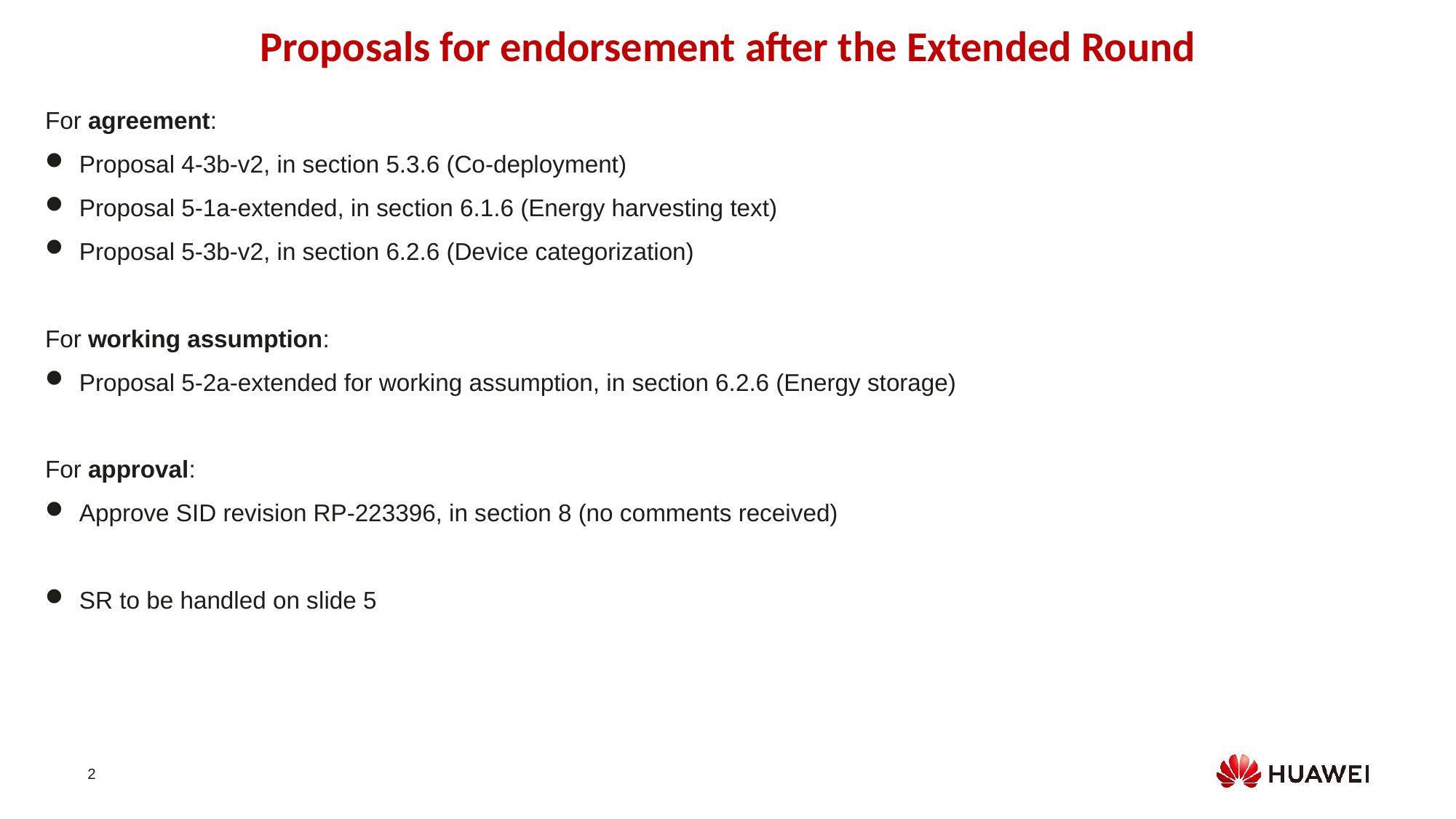

Proposals for endorsement after the Extended Round
For agreement:
Proposal 4-3b-v2, in section 5.3.6 (Co-deployment)
Proposal 5-1a-extended, in section 6.1.6 (Energy harvesting text)
Proposal 5-3b-v2, in section 6.2.6 (Device categorization)

For working assumption:
Proposal 5-2a-extended for working assumption, in section 6.2.6 (Energy storage)

For approval:
Approve SID revision RP-223396, in section 8 (no comments received)

SR to be handled on slide 5